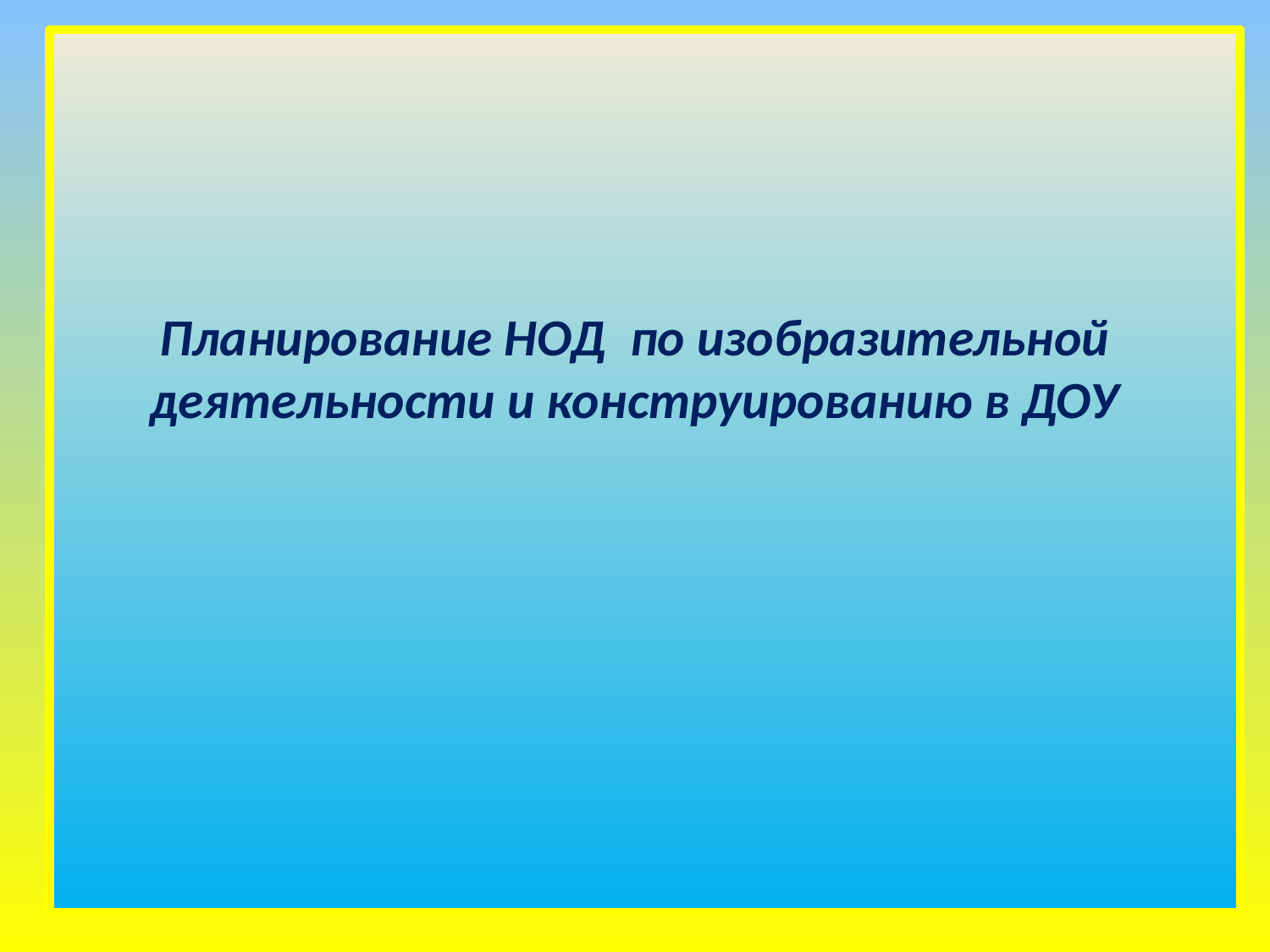

# Планирование НОД  по изобразительной деятельности и конструированию в ДОУ

1